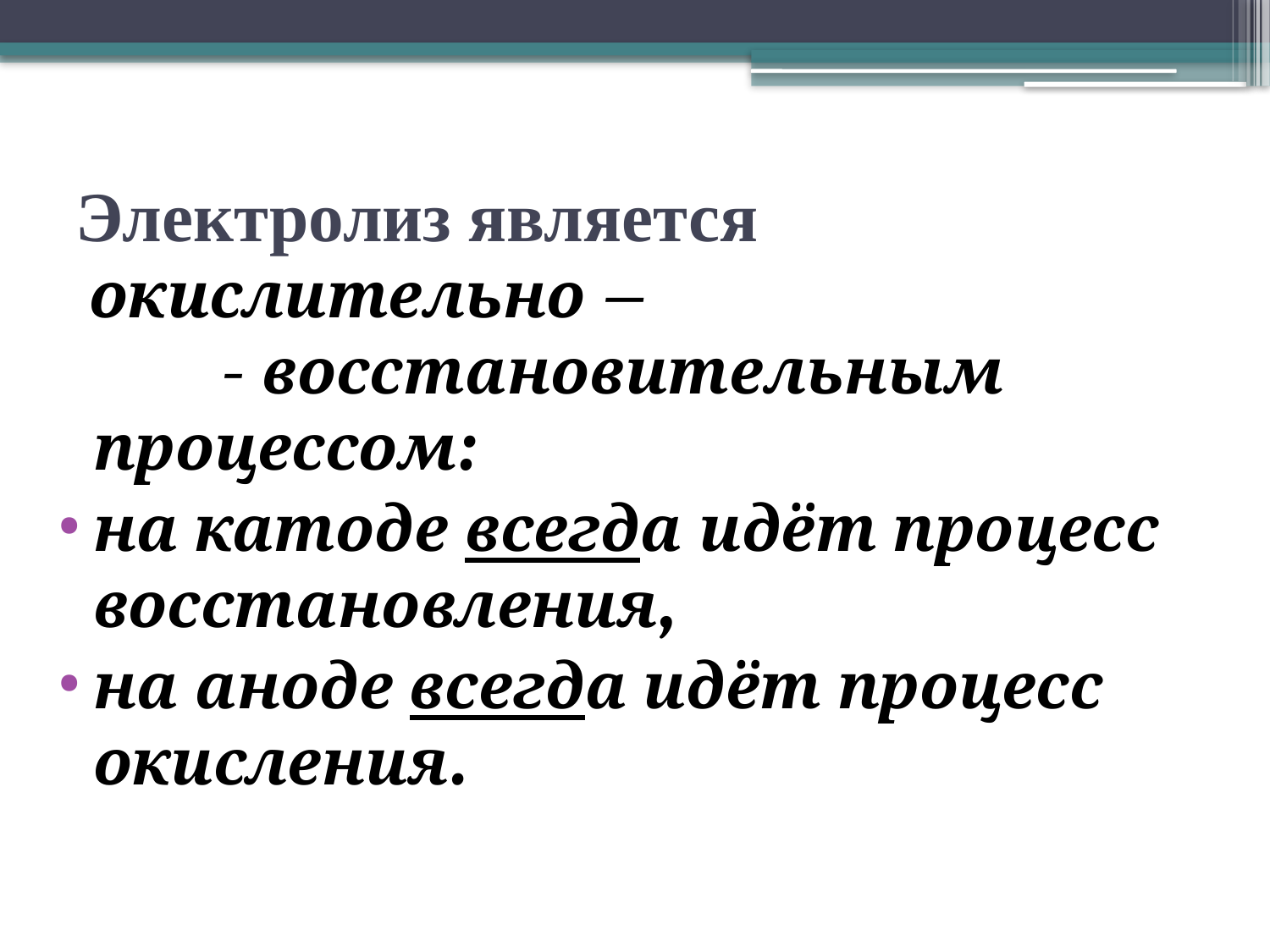

# Электролиз является
  окислительно –                                           - восстановительным процессом:
на катоде всегда идёт процесс восстановления,
на аноде всегда идёт процесс окисления.